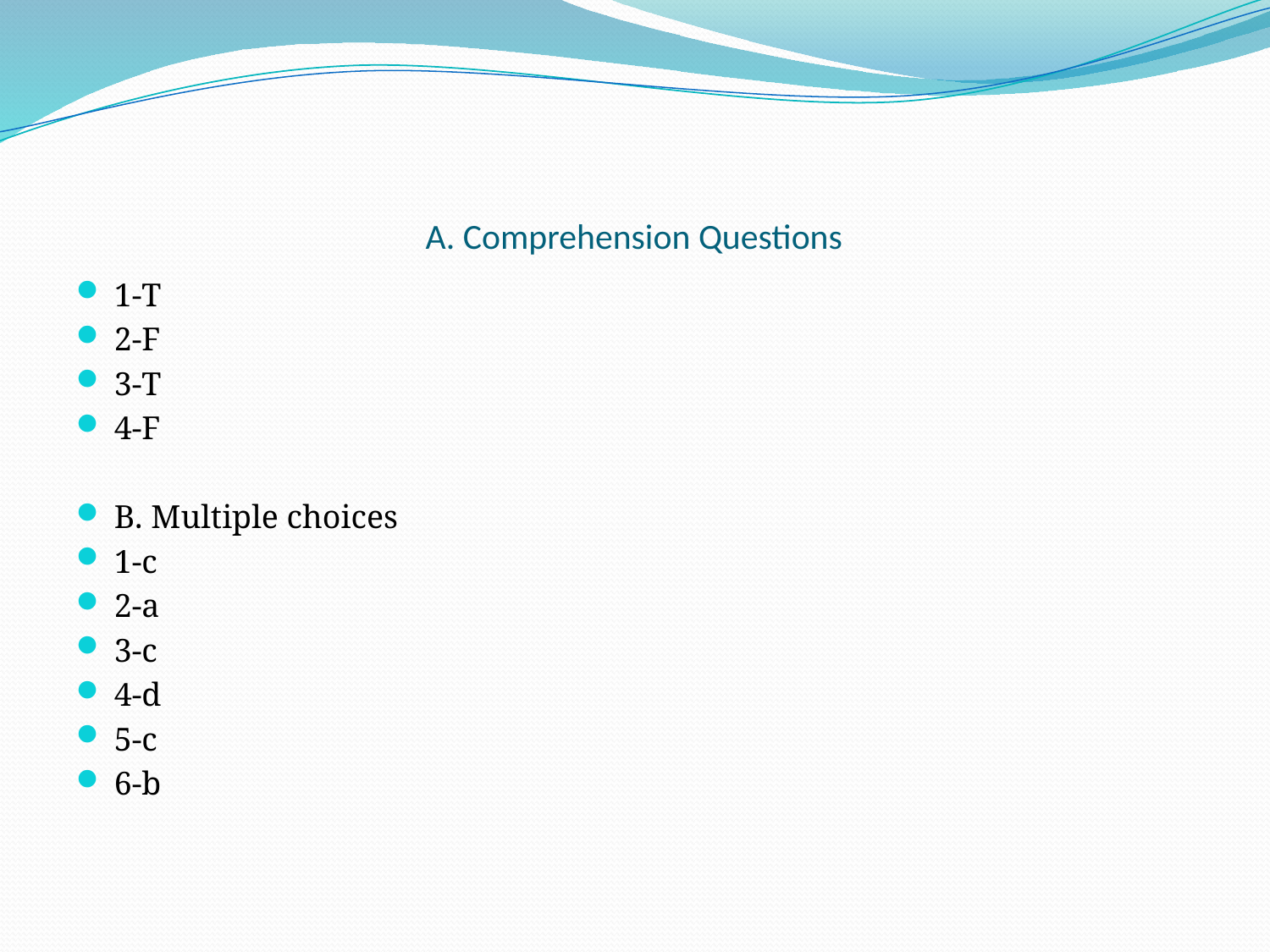

# A. Comprehension Questions
1-T
2-F
3-T
4-F

B. Multiple choices
1-c
2-a
3-c
4-d
5-c
6-b